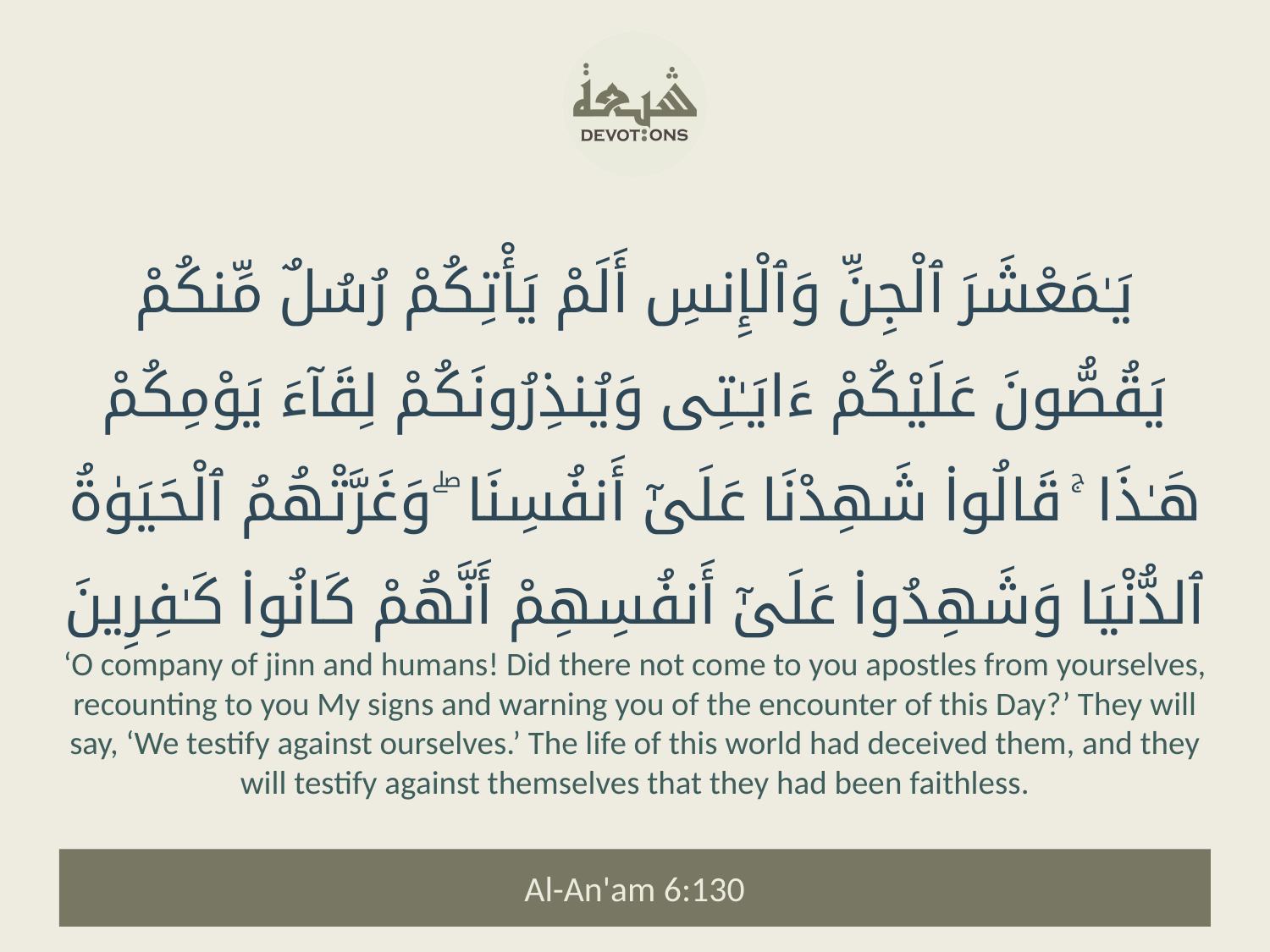

يَـٰمَعْشَرَ ٱلْجِنِّ وَٱلْإِنسِ أَلَمْ يَأْتِكُمْ رُسُلٌ مِّنكُمْ يَقُصُّونَ عَلَيْكُمْ ءَايَـٰتِى وَيُنذِرُونَكُمْ لِقَآءَ يَوْمِكُمْ هَـٰذَا ۚ قَالُوا۟ شَهِدْنَا عَلَىٰٓ أَنفُسِنَا ۖ وَغَرَّتْهُمُ ٱلْحَيَوٰةُ ٱلدُّنْيَا وَشَهِدُوا۟ عَلَىٰٓ أَنفُسِهِمْ أَنَّهُمْ كَانُوا۟ كَـٰفِرِينَ
‘O company of jinn and humans! Did there not come to you apostles from yourselves, recounting to you My signs and warning you of the encounter of this Day?’ They will say, ‘We testify against ourselves.’ The life of this world had deceived them, and they will testify against themselves that they had been faithless.
Al-An'am 6:130